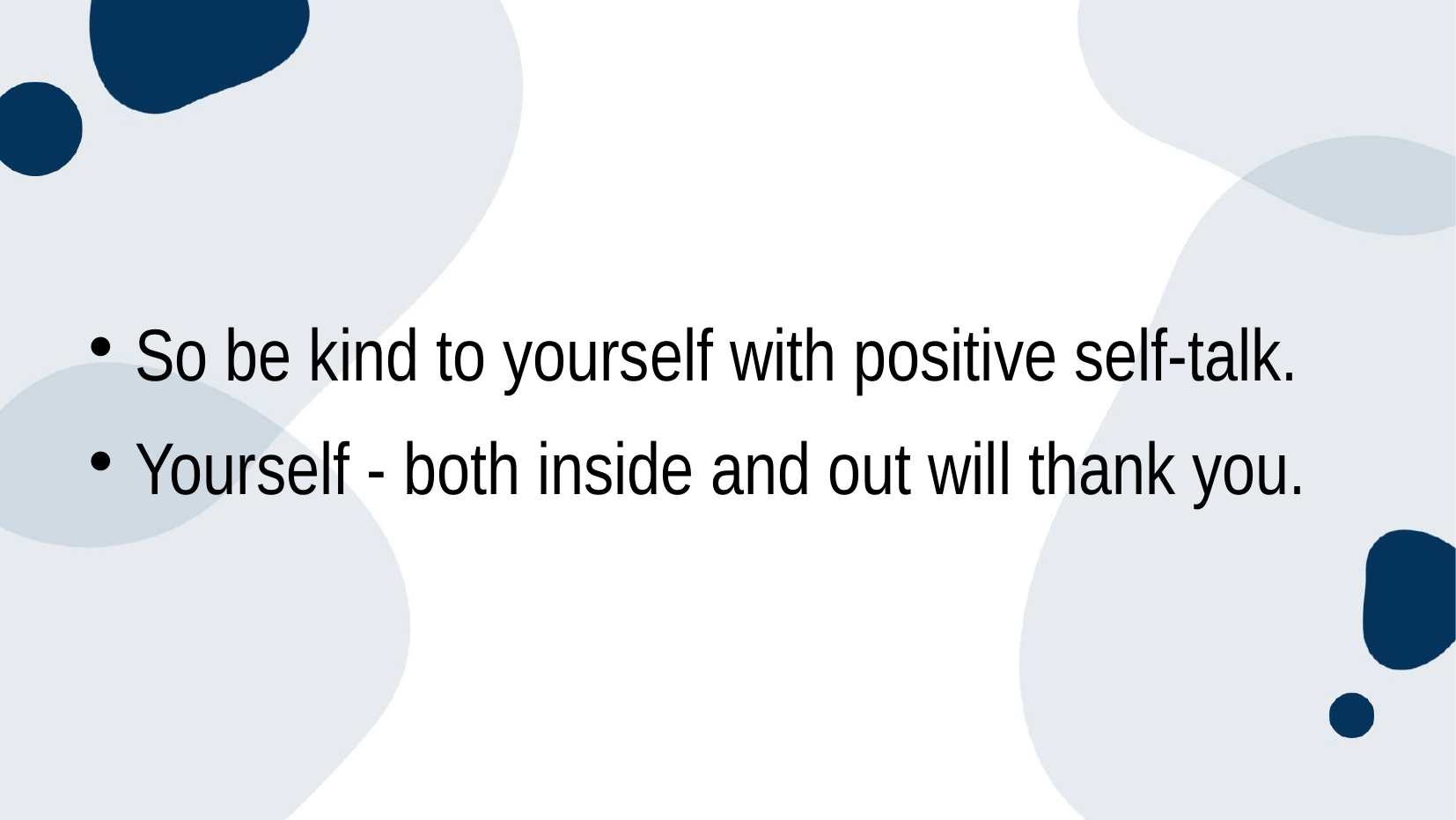

#
So be kind to yourself with positive self-talk.
Yourself - both inside and out will thank you.